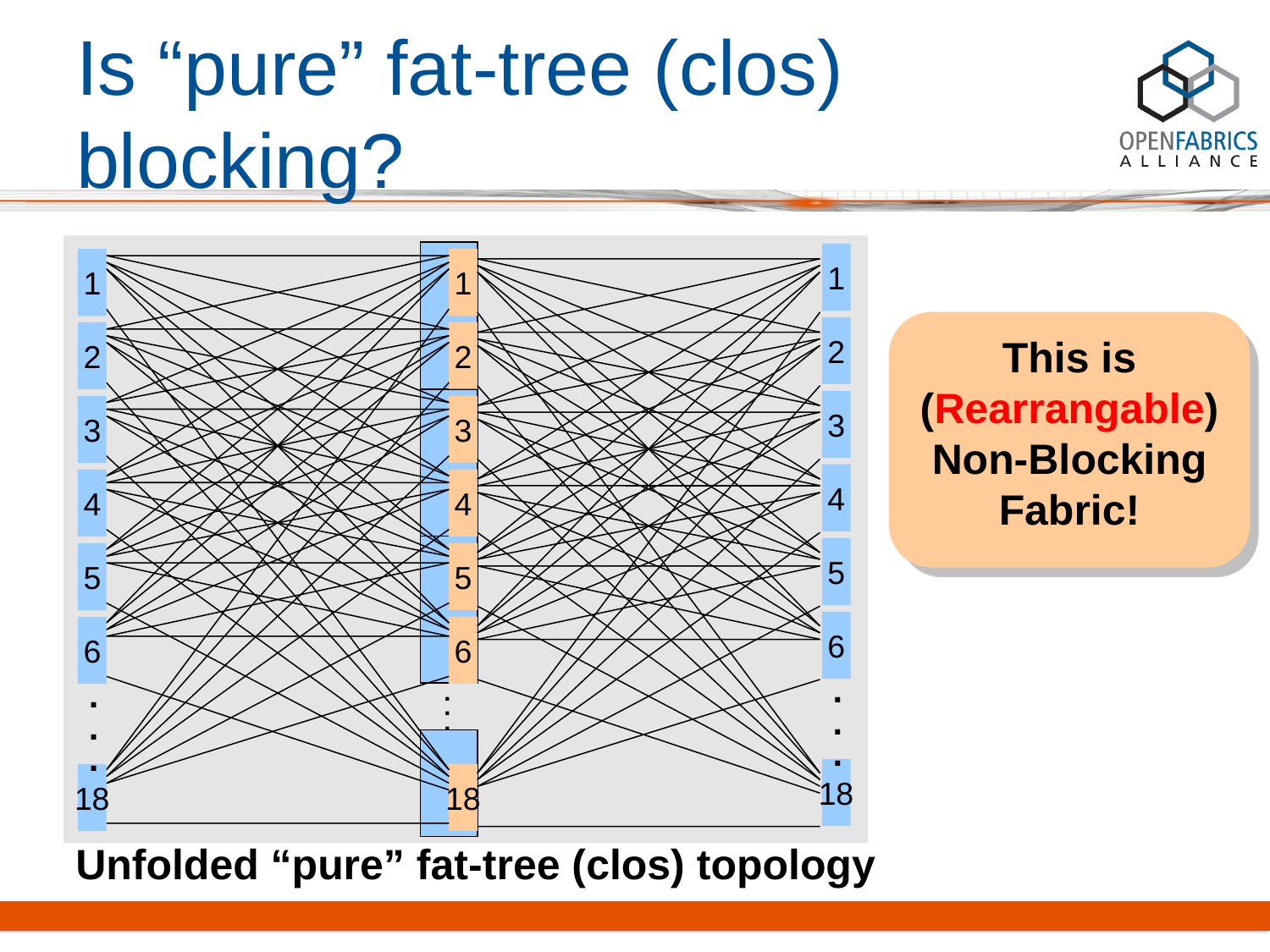

# Is “pure” fat-tree (clos) blocking?

1
2
3
4
5
6
.
.
.
18
1
1
2
3
4
5
6
.
.
.
18

2

3
4

5
6
.
.
.

18
This is (Rearrangable) Non-Blocking Fabric!
Unfolded “pure” fat-tree (clos) topology